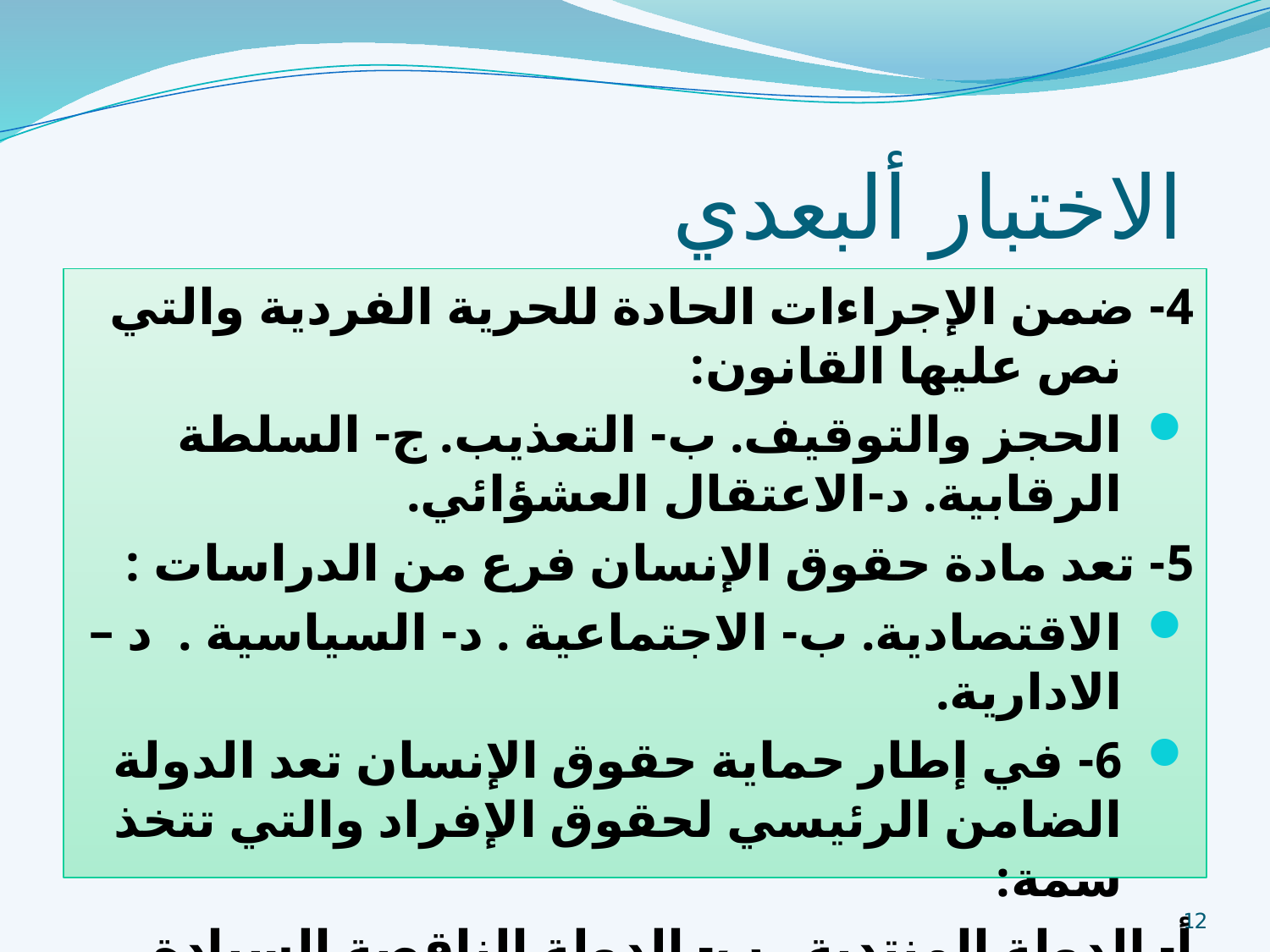

# الاختبار ألبعدي
4- ضمن الإجراءات الحادة للحرية الفردية والتي نص عليها القانون:
الحجز والتوقيف. ب- التعذيب. ج- السلطة الرقابية. د-الاعتقال العشؤائي.
5- تعد مادة حقوق الإنسان فرع من الدراسات :
الاقتصادية. ب- الاجتماعية . د- السياسية .  د – الادارية.
6- في إطار حماية حقوق الإنسان تعد الدولة الضامن الرئيسي لحقوق الإفراد والتي تتخذ سمة:
أ- الدولة المنتدبة . ب- الدولة الناقصة السيادة . ج- الدولة المحتلة. د- الدولة القانونية .

12